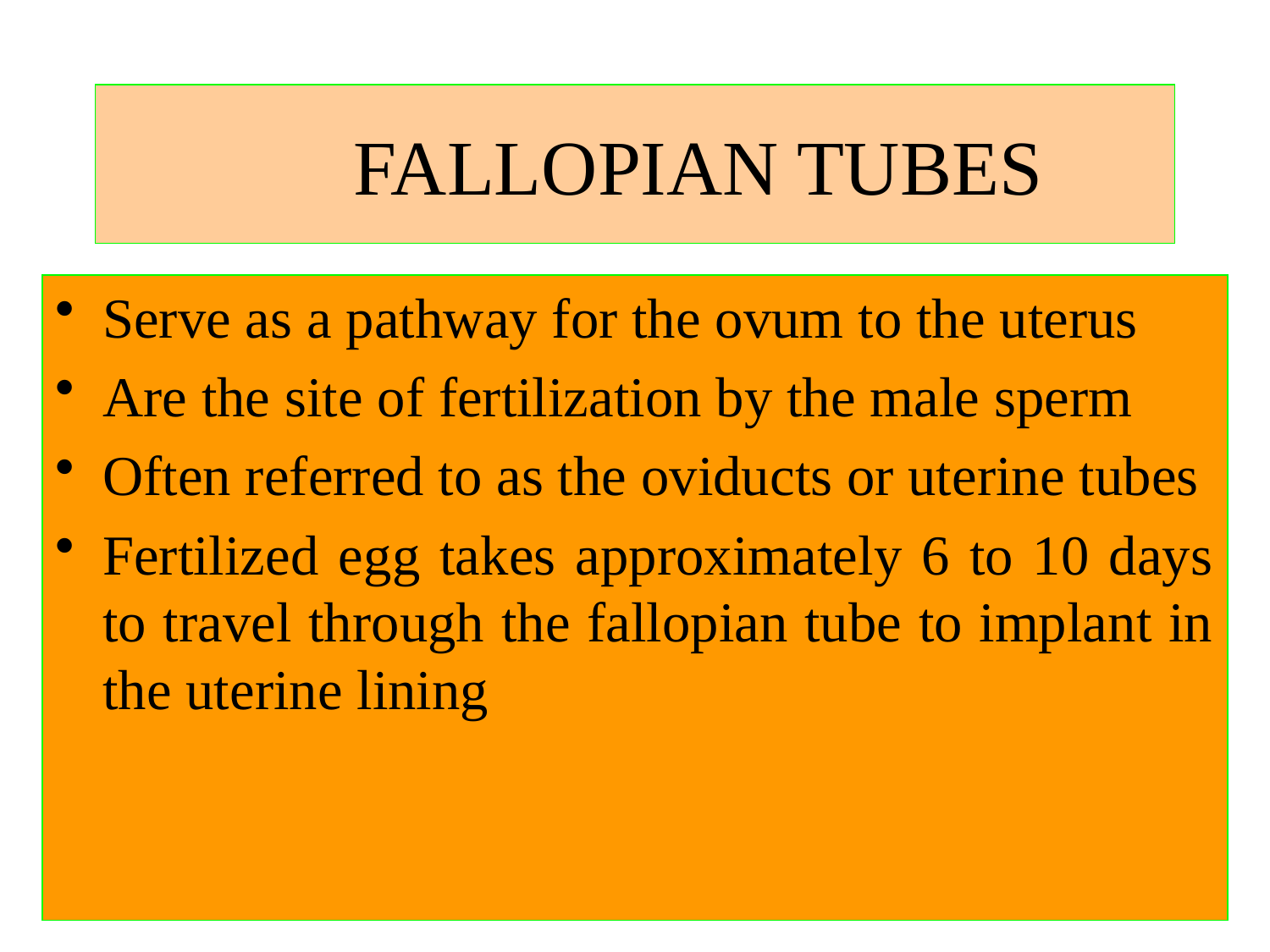

# FALLOPIAN TUBES
Serve as a pathway for the ovum to the uterus
Are the site of fertilization by the male sperm
Often referred to as the oviducts or uterine tubes
Fertilized egg takes approximately 6 to 10 days to travel through the fallopian tube to implant in the uterine lining